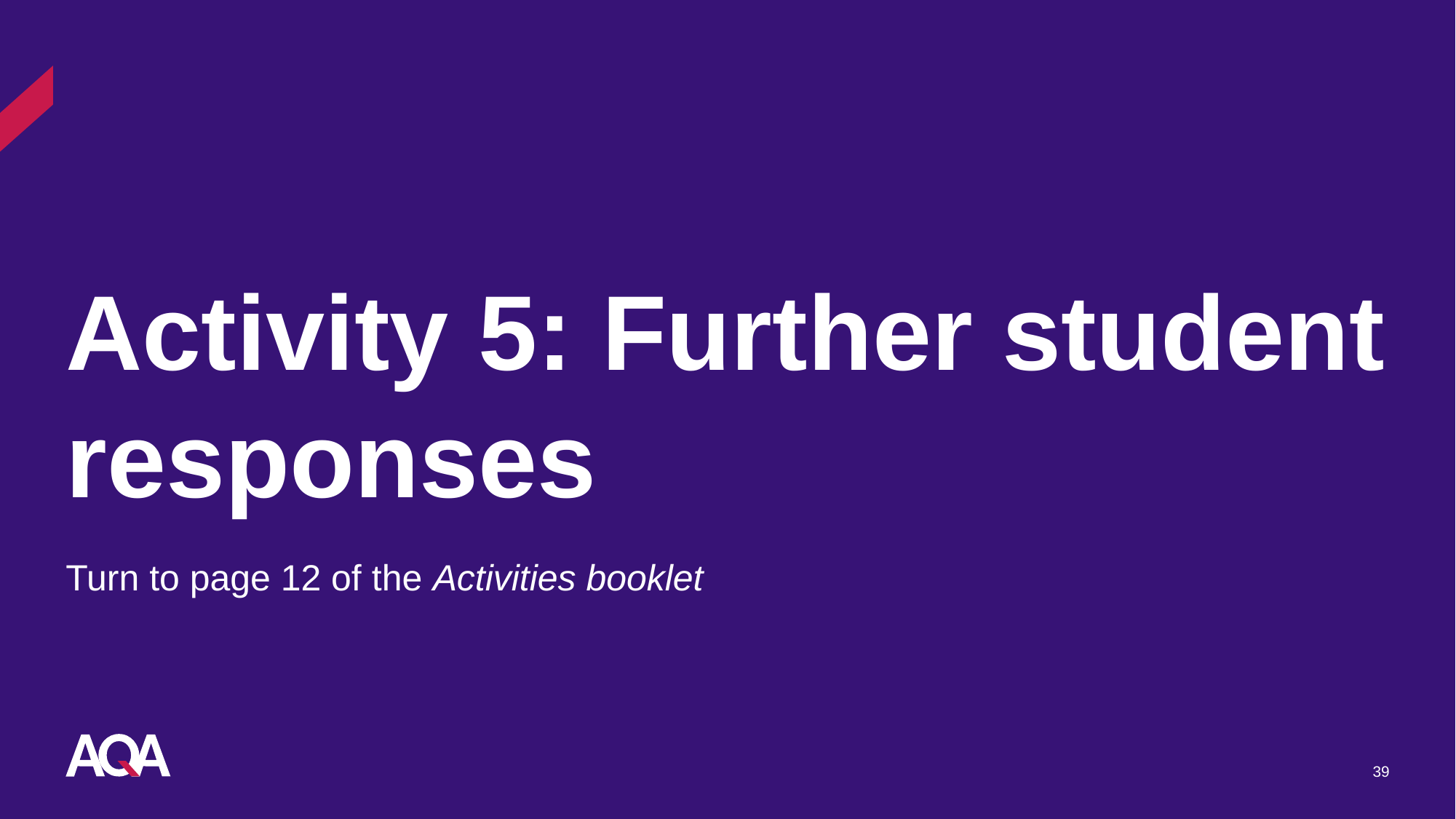

# Activity 5: Further student responses
Turn to page 12 of the Activities booklet
39